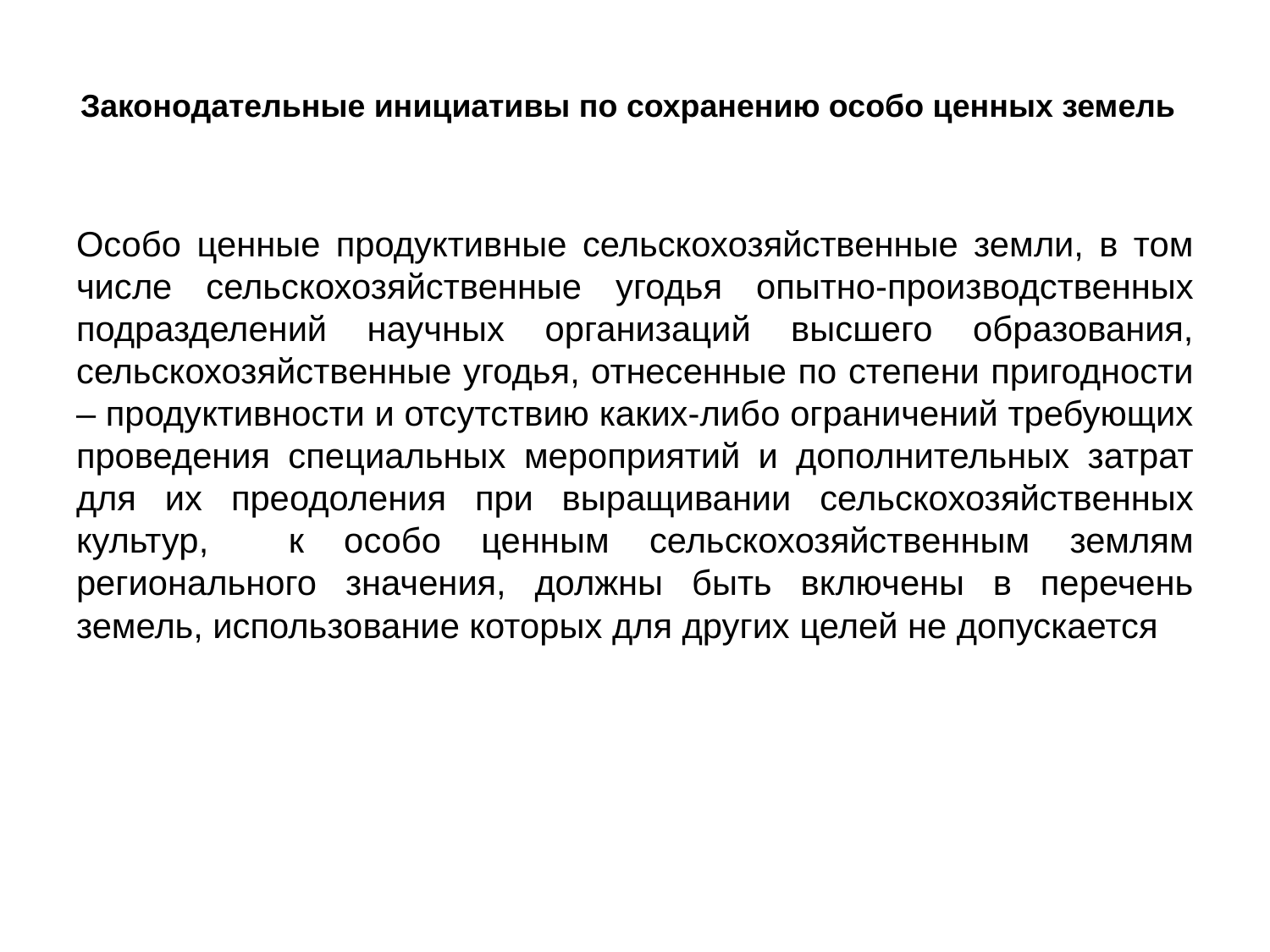

# Законодательные инициативы по сохранению особо ценных земель

Особо ценные продуктивные сельскохозяйственные земли, в том числе сельскохозяйственные угодья опытно-производственных подразделений научных организаций высшего образования, сельскохозяйственные угодья, отнесенные по степени пригодности – продуктивности и отсутствию каких-либо ограничений требующих проведения специальных мероприятий и дополнительных затрат для их преодоления при выращивании сельскохозяйственных культур,  к особо ценным сельскохозяйственным землям регионального значения, должны быть включены в перечень земель, использование которых для других целей не допускается